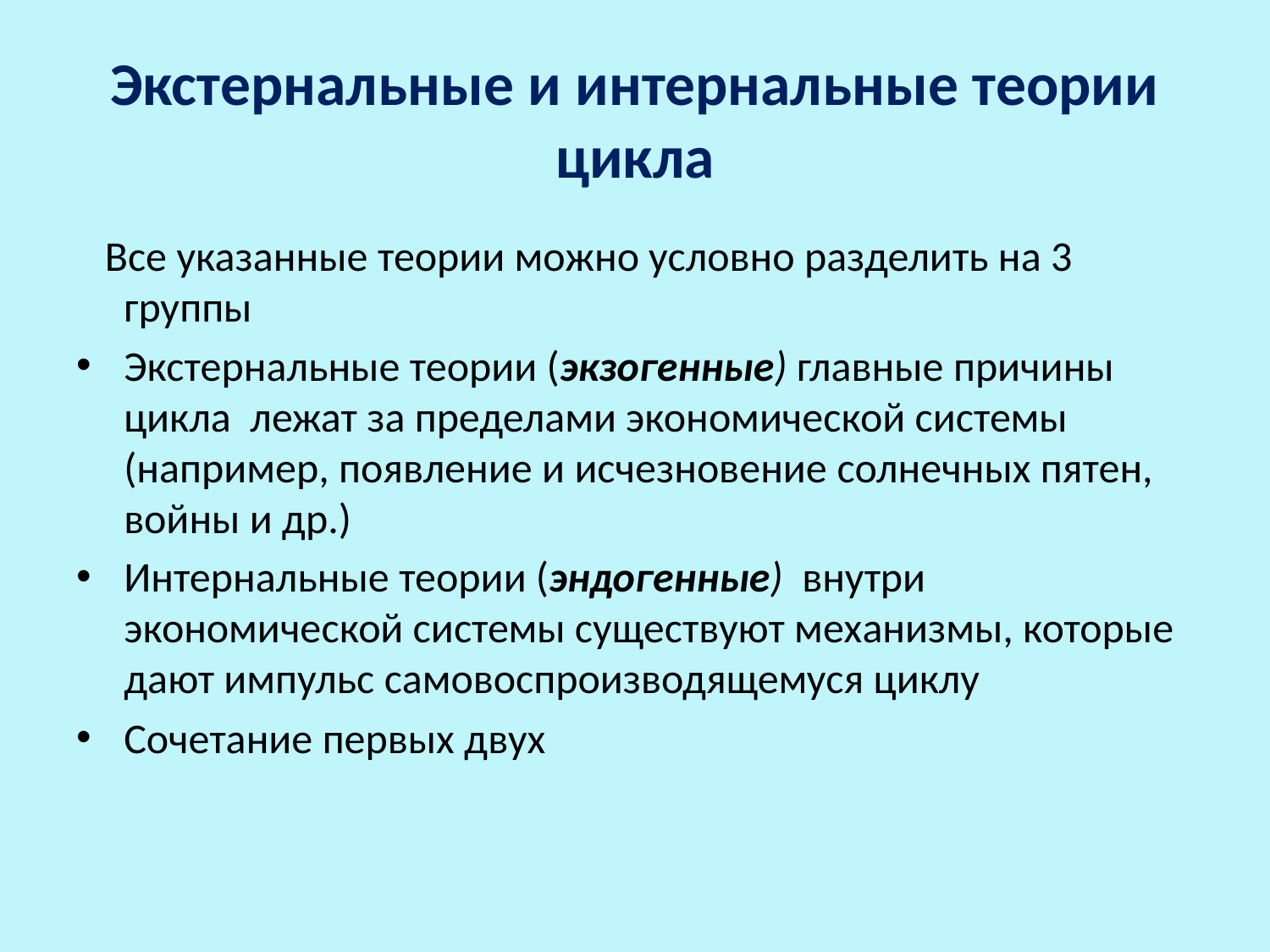

# Экстернальные и интернальные теории цикла
   Все указанные теории можно условно разделить на 3 группы
Экстернальные теории (экзогенные) главные причины цикла  лежат за пределами экономической системы (например, появление и исчезновение солнечных пятен, войны и др.)
Интернальные теории (эндогенные)  внутри экономической системы существуют механизмы, которые дают импульс самовоспроизводящемуся циклу
Сочетание первых двух